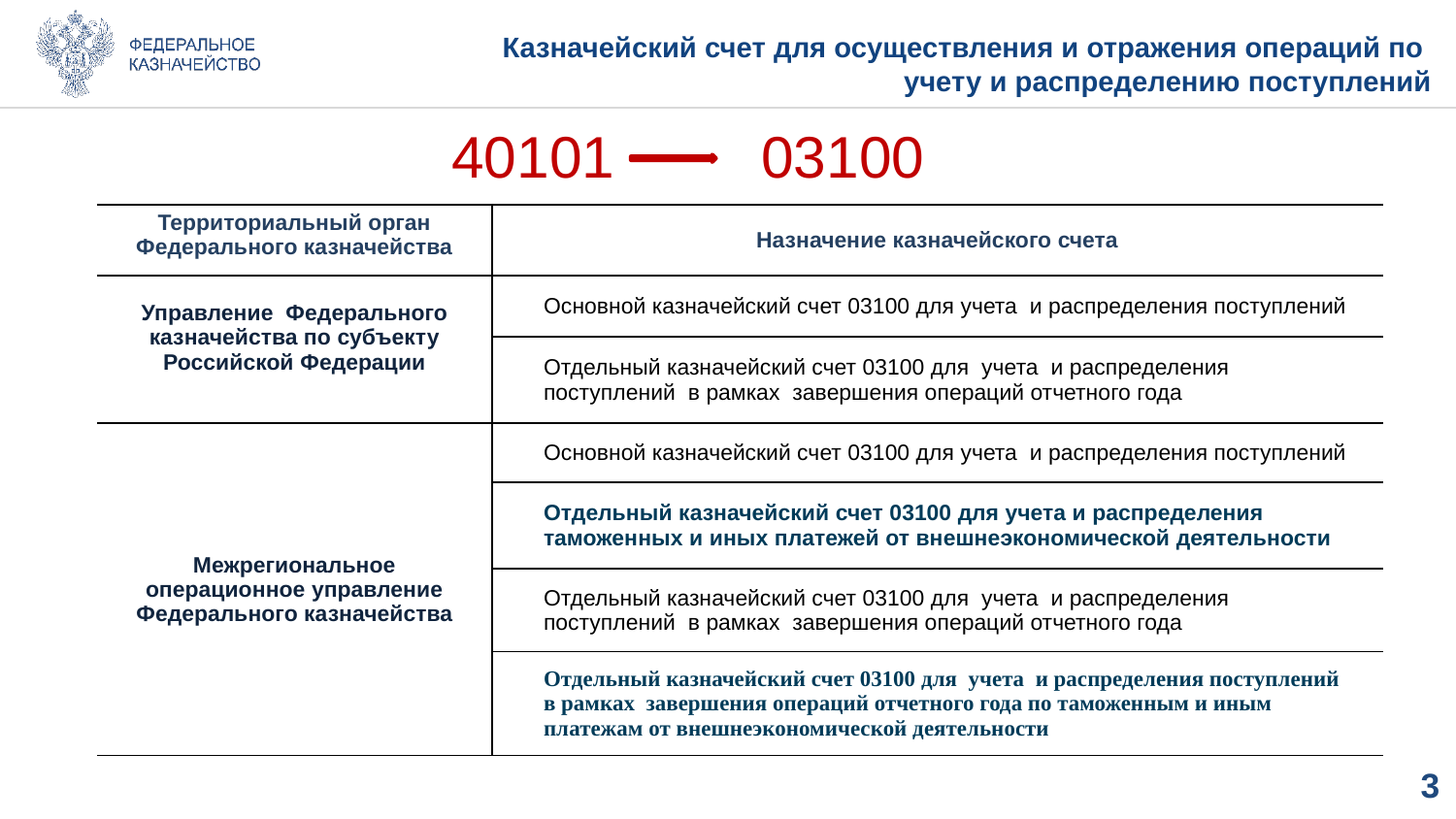

#
Казначейский счет для осуществления и отражения операций по
учету и распределению поступлений
40101         03100

| Территориальный орган Федерального казначейства | Назначение казначейского счета |
| --- | --- |
| Управление Федерального казначейства по субъекту Российской Федерации | Основной казначейский счет 03100 для учета и распределения поступлений |
|  | Отдельный казначейский счет 03100 для учета и распределения поступлений в рамках завершения операций отчетного года |
| Межрегиональное операционное управление Федерального казначейства | Основной казначейский счет 03100 для учета и распределения поступлений |
|  | Отдельный казначейский счет 03100 для учета и распределения таможенных и иных платежей от внешнеэкономической деятельности |
|  | Отдельный казначейский счет 03100 для учета и распределения поступлений в рамках завершения операций отчетного года |
|  | Отдельный казначейский счет 03100 для учета и распределения поступлений в рамках завершения операций отчетного года по таможенным и иным платежам от внешнеэкономической деятельности |
3